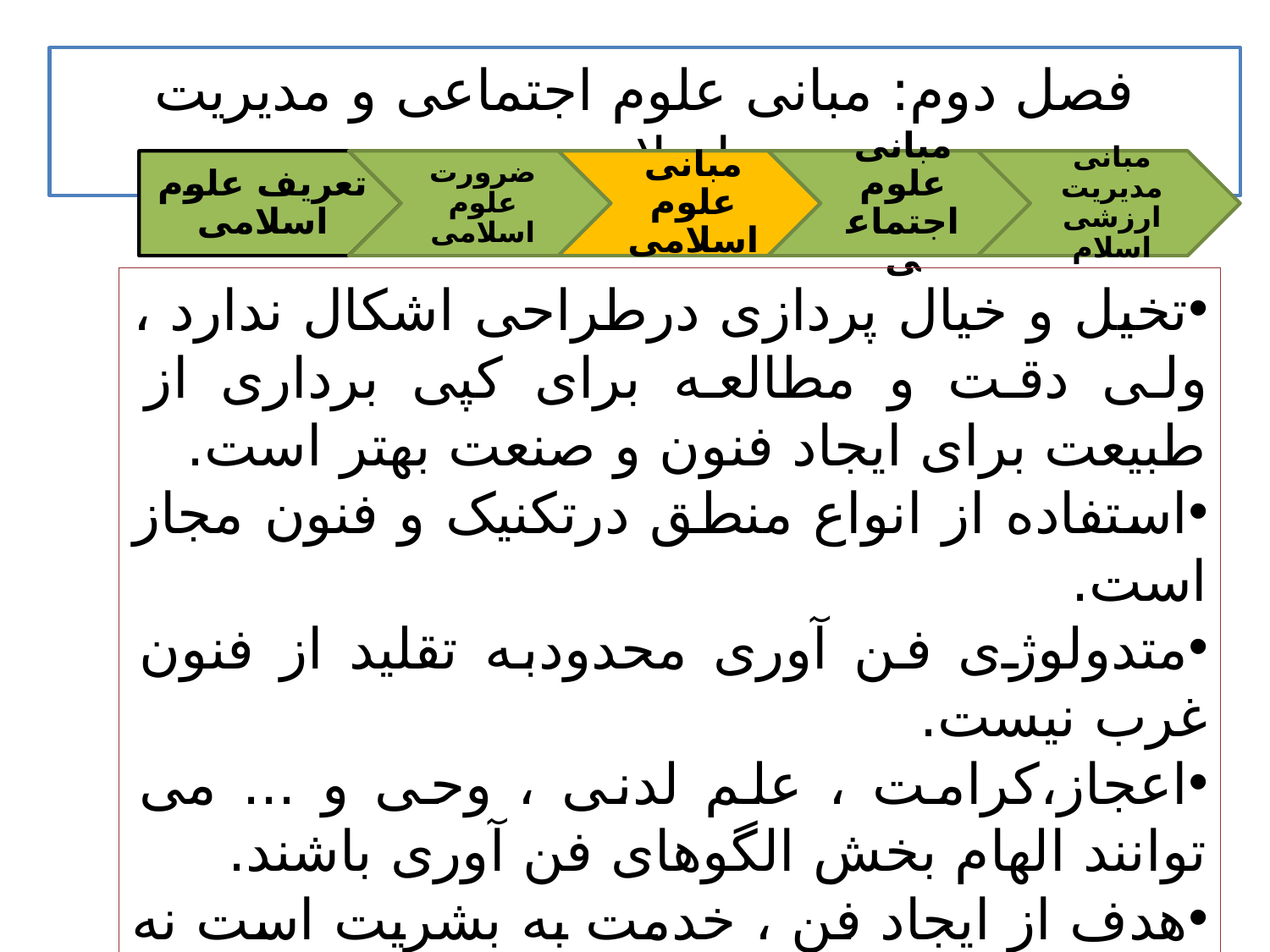

فصل دوم: مبانی علوم اجتماعی و مدیریت اسلامی
تعریف علوم اسلامی
ضرورت علوم اسلامی
مبانی علوم اسلامی
مبانی علوم اجتماعی
مبانی مدیریت ارزشی اسلام
تخیل و خیال پردازی درطراحی اشکال ندارد ، ولی دقت و مطالعه برای کپی برداری از طبیعت برای ایجاد فنون و صنعت بهتر است.
استفاده از انواع منطق درتکنیک و فنون مجاز است.
متدولوژی فن آوری محدودبه تقلید از فنون غرب نیست.
اعجاز،کرامت ، علم لدنی ، وحی و ... می توانند الهام بخش الگوهای فن آوری باشند.
هدف از ایجاد فن ، خدمت به بشریت است نه فساد در جهان.